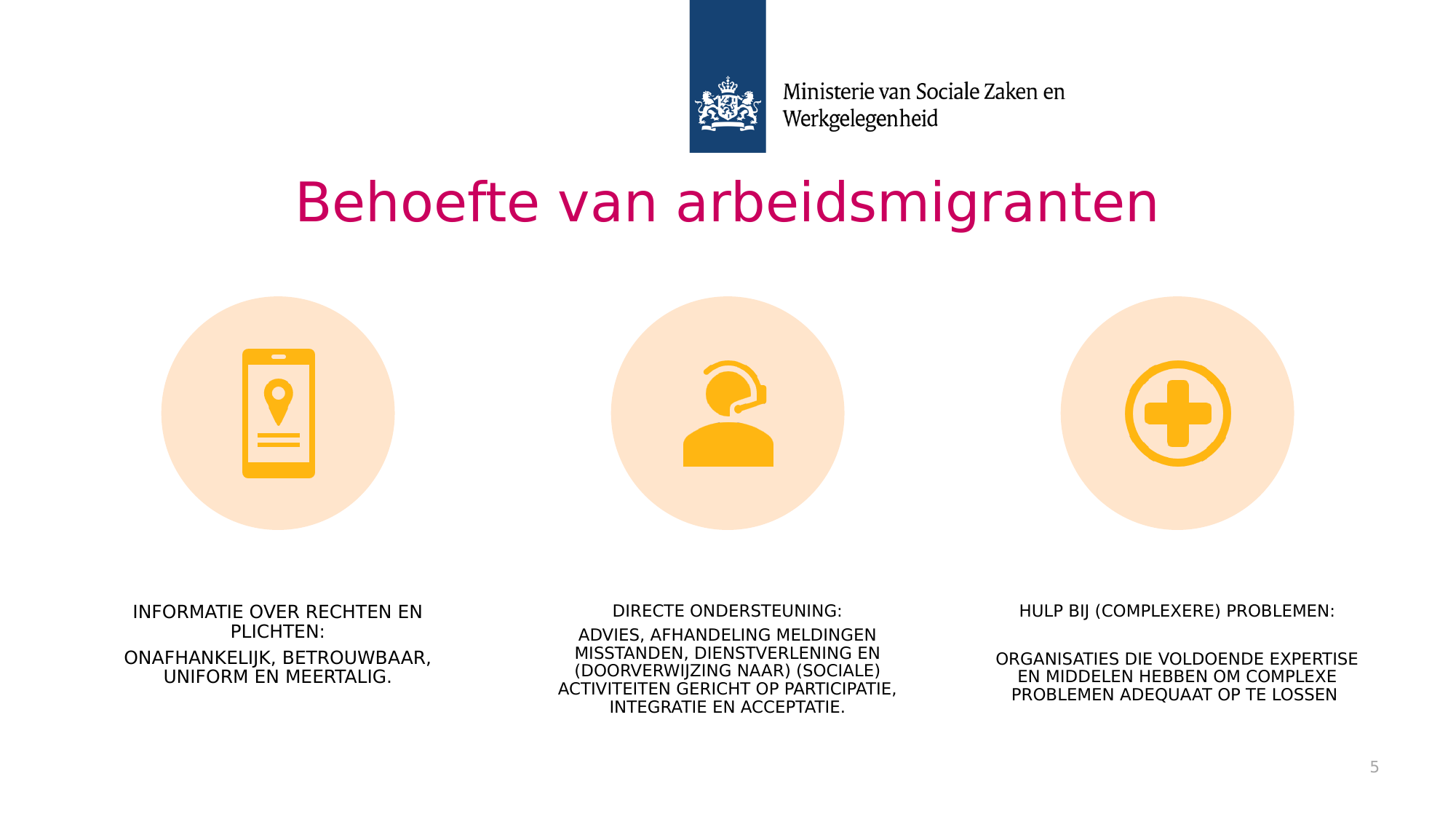

# Behoefte van arbeidsmigranten
Informatie over rechten en plichten:
Onafhankelijk, betrouwbaar, uniform en meertalig.
Directe ondersteuning:
Advies, afhandeling meldingen misstanden, dienstverlening en (doorverwijzing naar) (sociale) activiteiten gericht op participatie, integratie en acceptatie.
Hulp bij (complexere) problemen:

Organisaties die voldoende expertise en middelen hebben om complexe problemen adequaat op te lossen

5